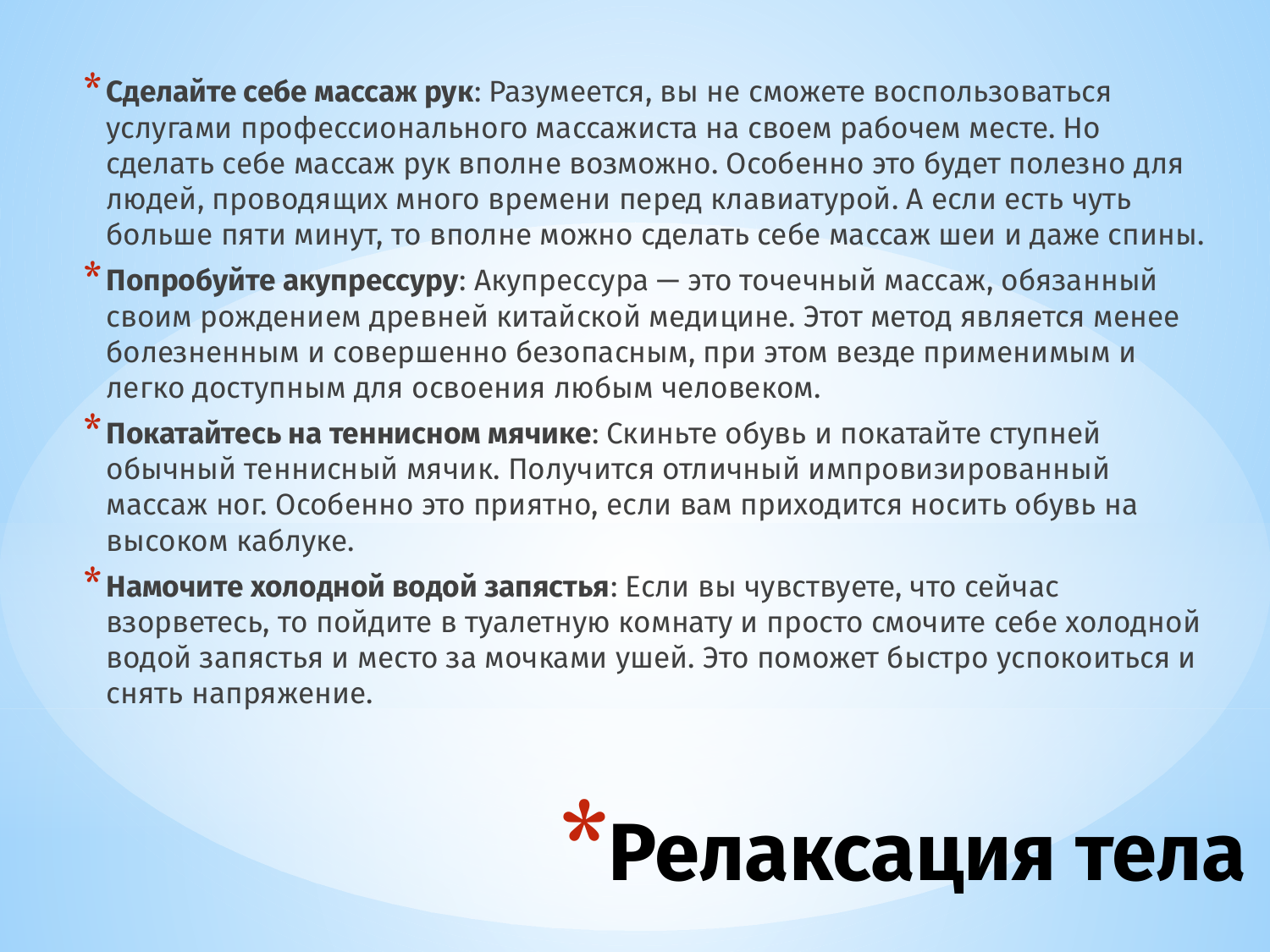

Сделайте себе массаж рук: Разумеется, вы не сможете воспользоваться услугами профессионального массажиста на своем рабочем месте. Но сделать себе массаж рук вполне возможно. Особенно это будет полезно для людей, проводящих много времени перед клавиатурой. А если есть чуть больше пяти минут, то вполне можно сделать себе массаж шеи и даже спины.
Попробуйте акупрессуру: Акупрессура — это точечный массаж, обязанный своим рождением древней китайской медицине. Этот метод является менее болезненным и совершенно безопасным, при этом везде применимым и легко доступным для освоения любым человеком.
Покатайтесь на теннисном мячике: Скиньте обувь и покатайте ступней обычный теннисный мячик. Получится отличный импровизированный массаж ног. Особенно это приятно, если вам приходится носить обувь на высоком каблуке.
Намочите холодной водой запястья: Если вы чувствуете, что сейчас взорветесь, то пойдите в туалетную комнату и просто смочите себе холодной водой запястья и место за мочками ушей. Это поможет быстро успокоиться и снять напряжение.

# Релаксация тела